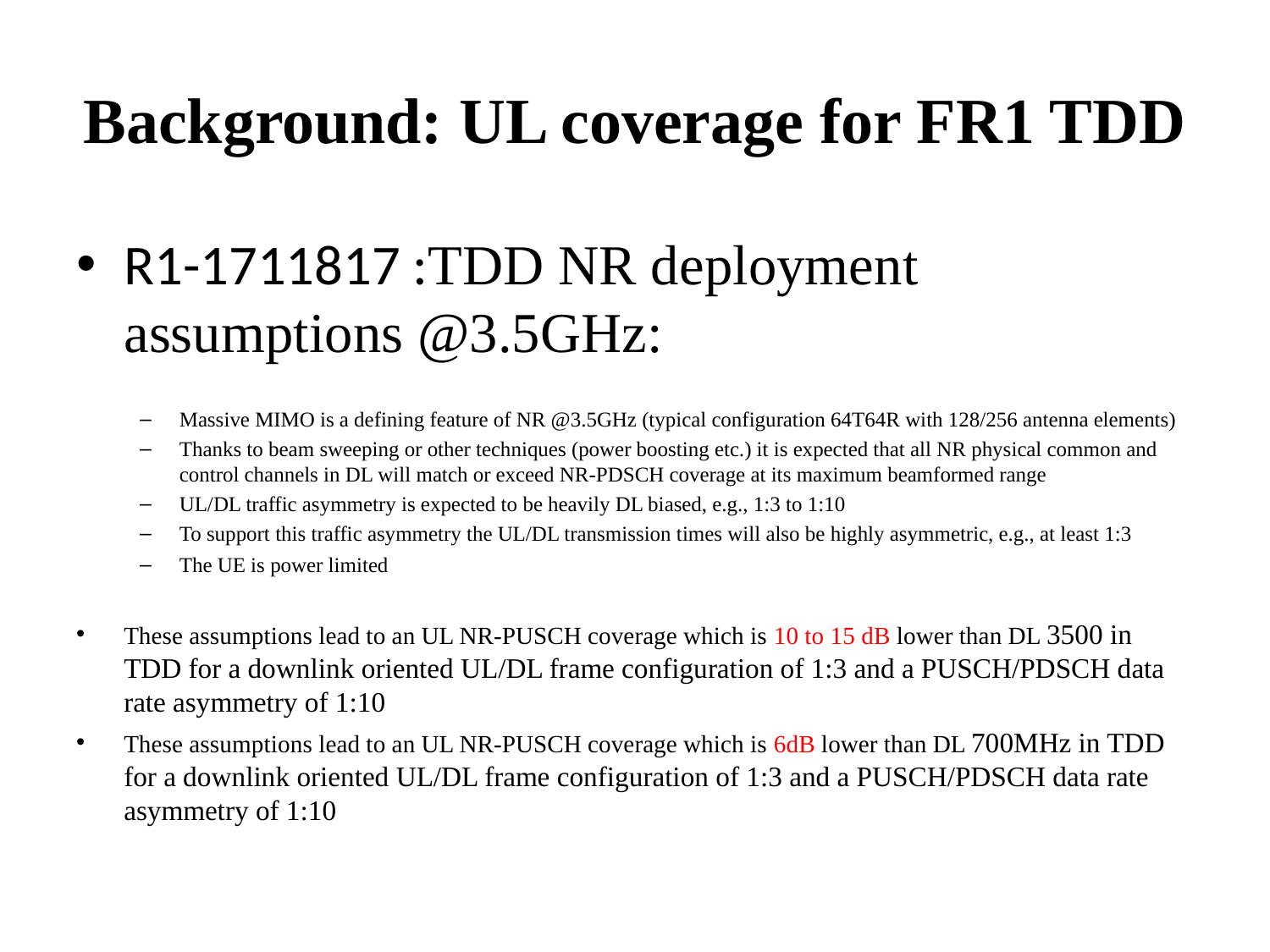

# Background: UL coverage for FR1 TDD
R1-1711817 :TDD NR deployment assumptions @3.5GHz:
Massive MIMO is a defining feature of NR @3.5GHz (typical configuration 64T64R with 128/256 antenna elements)
Thanks to beam sweeping or other techniques (power boosting etc.) it is expected that all NR physical common and control channels in DL will match or exceed NR-PDSCH coverage at its maximum beamformed range
UL/DL traffic asymmetry is expected to be heavily DL biased, e.g., 1:3 to 1:10
To support this traffic asymmetry the UL/DL transmission times will also be highly asymmetric, e.g., at least 1:3
The UE is power limited
These assumptions lead to an UL NR-PUSCH coverage which is 10 to 15 dB lower than DL 3500 in TDD for a downlink oriented UL/DL frame configuration of 1:3 and a PUSCH/PDSCH data rate asymmetry of 1:10
These assumptions lead to an UL NR-PUSCH coverage which is 6dB lower than DL 700MHz in TDD for a downlink oriented UL/DL frame configuration of 1:3 and a PUSCH/PDSCH data rate asymmetry of 1:10